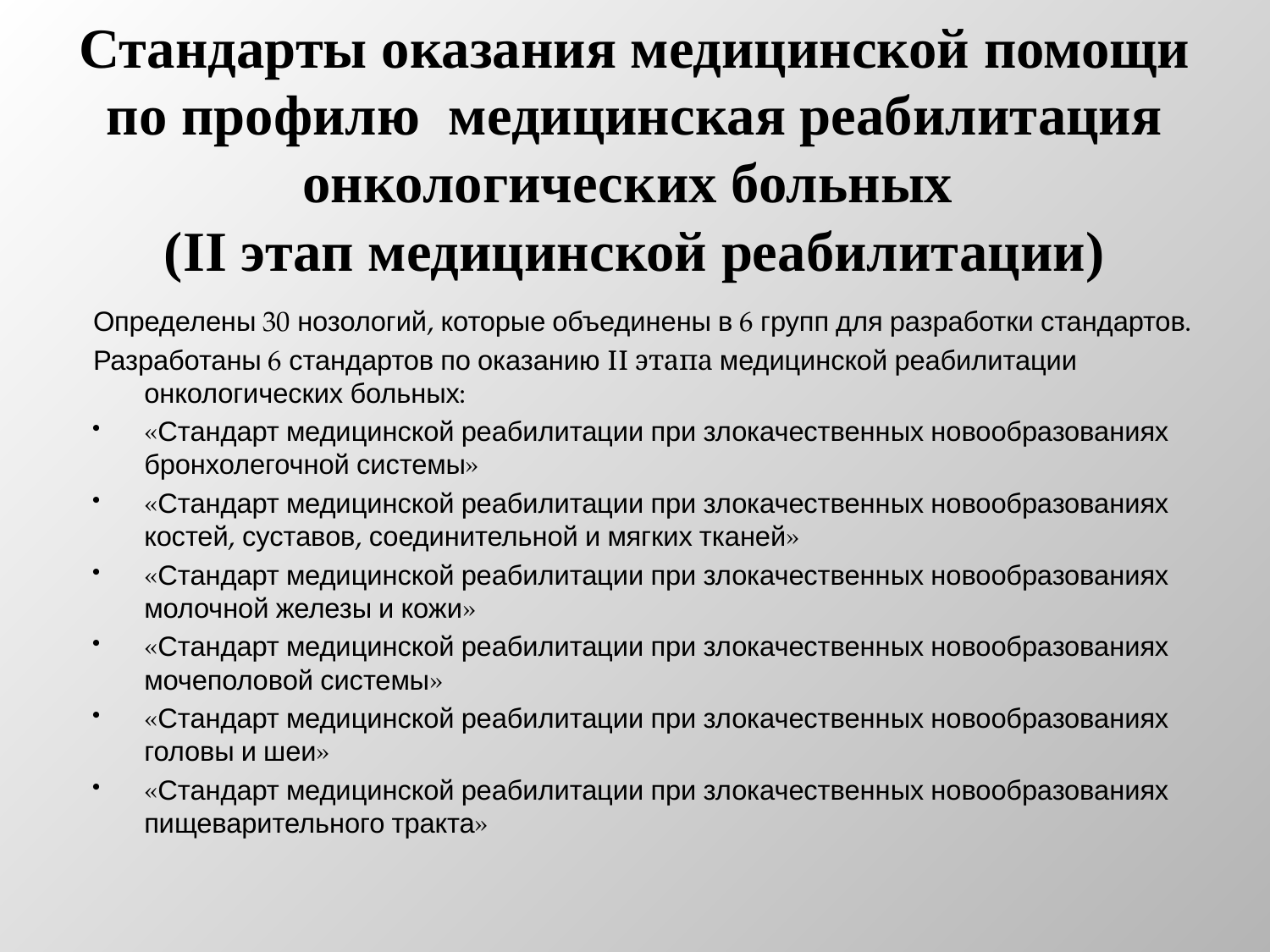

# Стандарты оказания медицинской помощи по профилю  медицинская реабилитация онкологических больных (II этап медицинской реабилитации)
Определены 30 нозологий, которые объединены в 6 групп для разработки стандартов.
Разработаны 6 стандартов по оказанию II этапа медицинской реабилитации онкологических больных:
«Стандарт медицинской реабилитации при злокачественных новообразованиях бронхолегочной системы»
«Стандарт медицинской реабилитации при злокачественных новообразованиях костей, суставов, соединительной и мягких тканей»
«Стандарт медицинской реабилитации при злокачественных новообразованиях молочной железы и кожи»
«Стандарт медицинской реабилитации при злокачественных новообразованиях мочеполовой системы»
«Стандарт медицинской реабилитации при злокачественных новообразованиях головы и шеи»
«Стандарт медицинской реабилитации при злокачественных новообразованиях пищеварительного тракта»